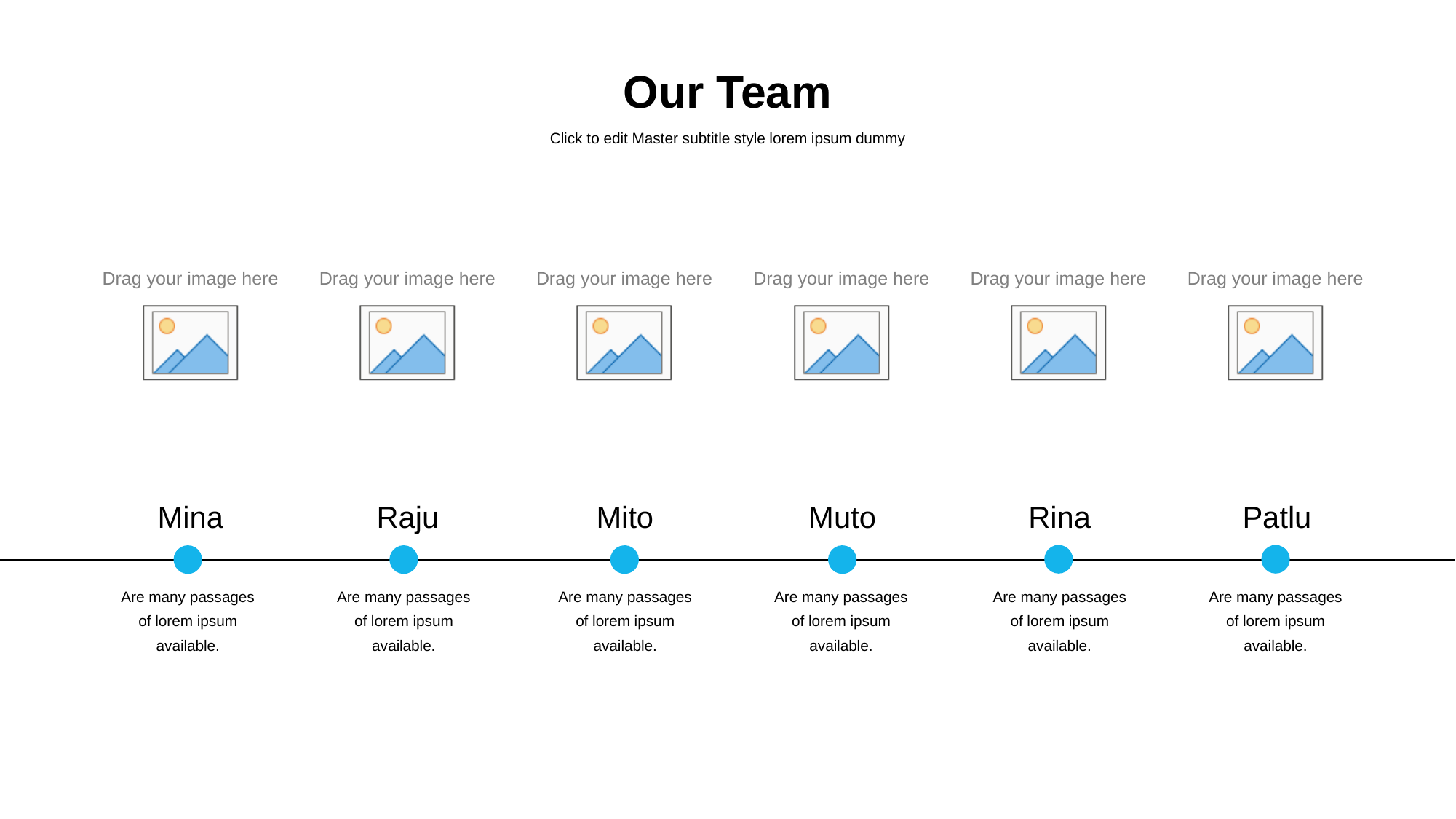

# Our Team
Click to edit Master subtitle style lorem ipsum dummy

Mina
Are many passages of lorem ipsum available.
Raju
Are many passages of lorem ipsum available.
Mito
Are many passages of lorem ipsum available.
Muto
Are many passages of lorem ipsum available.
Rina
Are many passages of lorem ipsum available.
Patlu
Are many passages of lorem ipsum available.